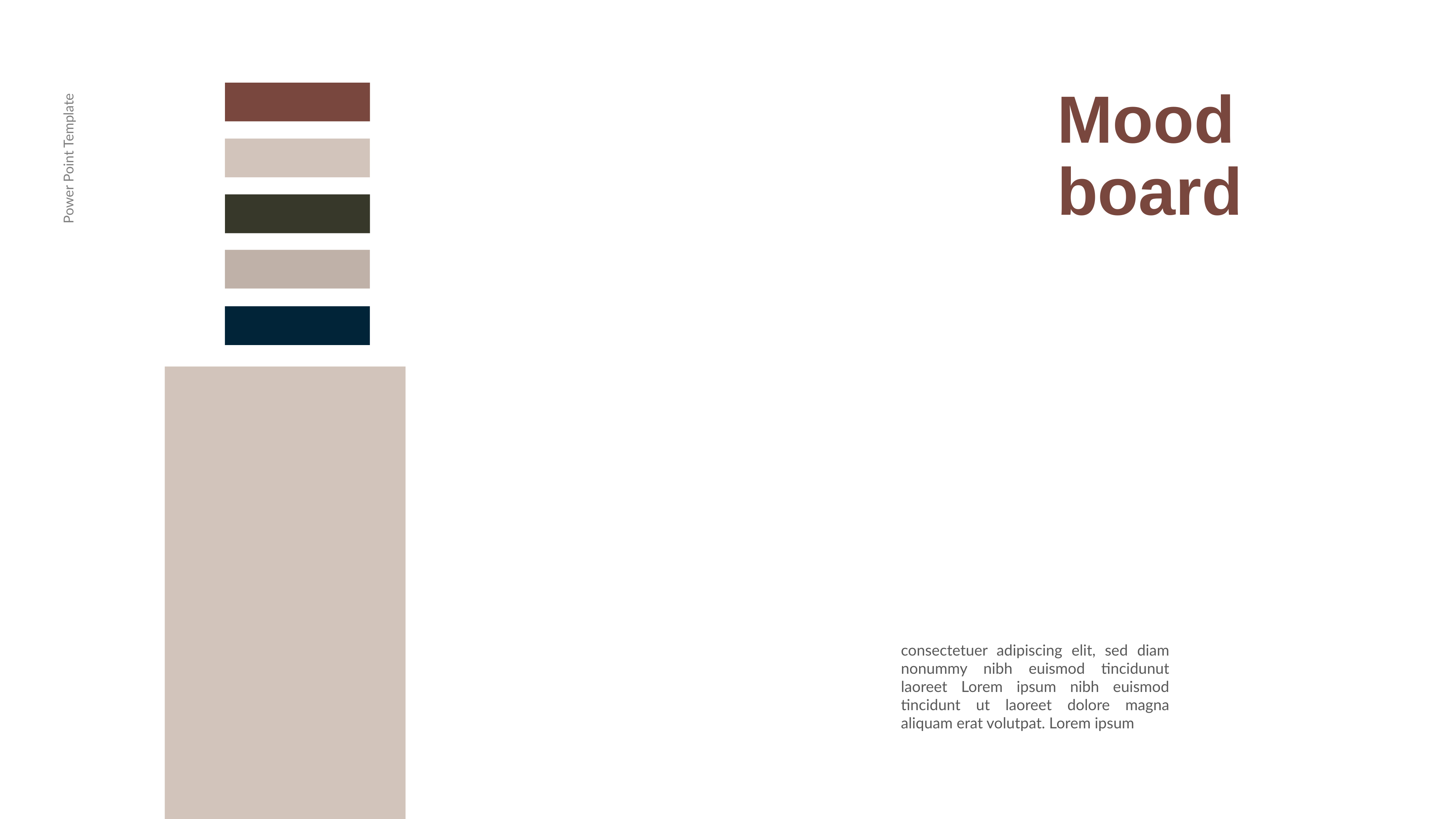

Mood
board

Power Point Template

consectetuer adipiscing elit, sed diam nonummy nibh euismod tincidunut laoreet Lorem ipsum nibh euismod tincidunt ut laoreet dolore magna aliquam erat volutpat. Lorem ipsum